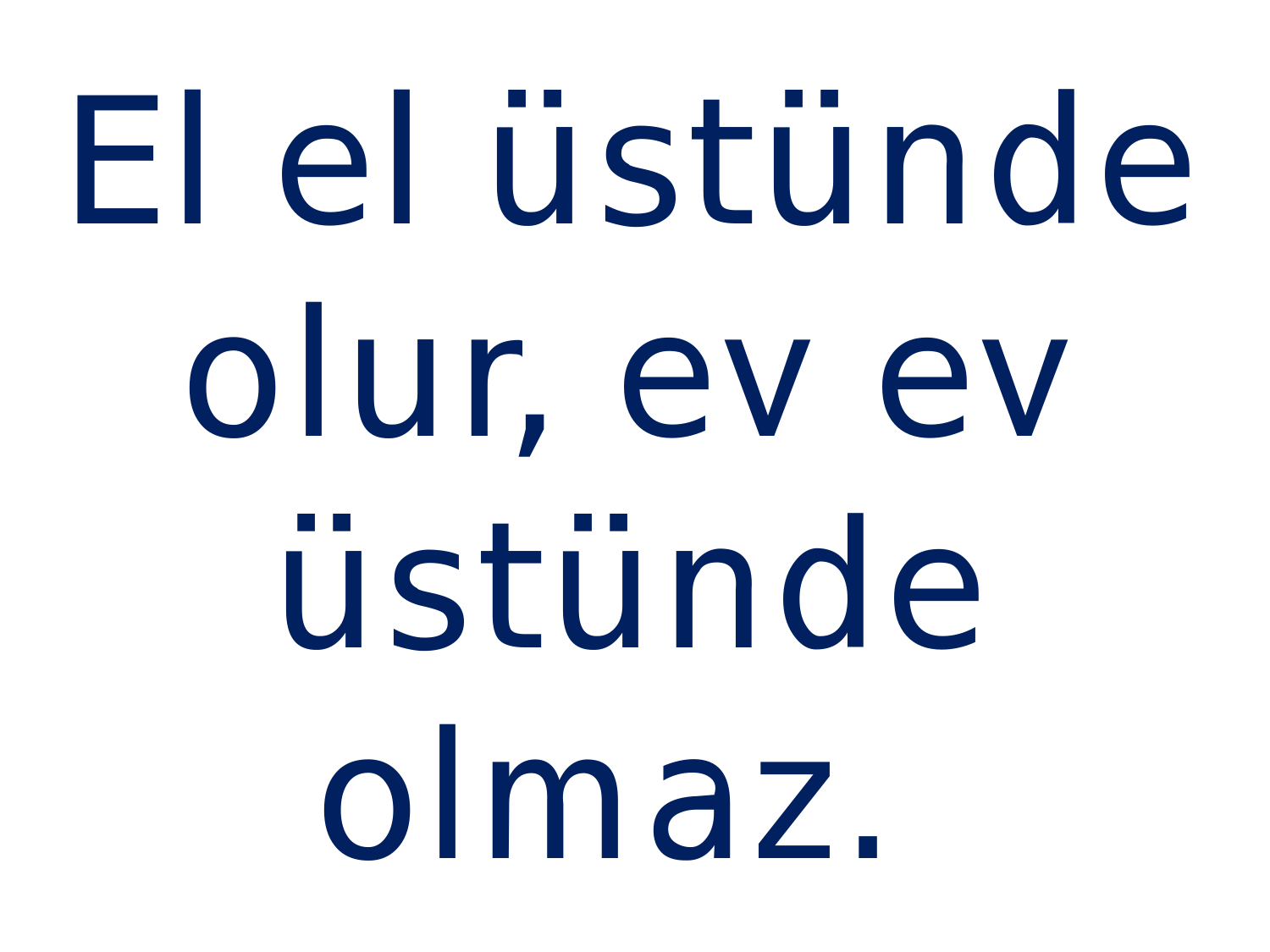

# El el üstünde olur, ev ev üstünde olmaz.